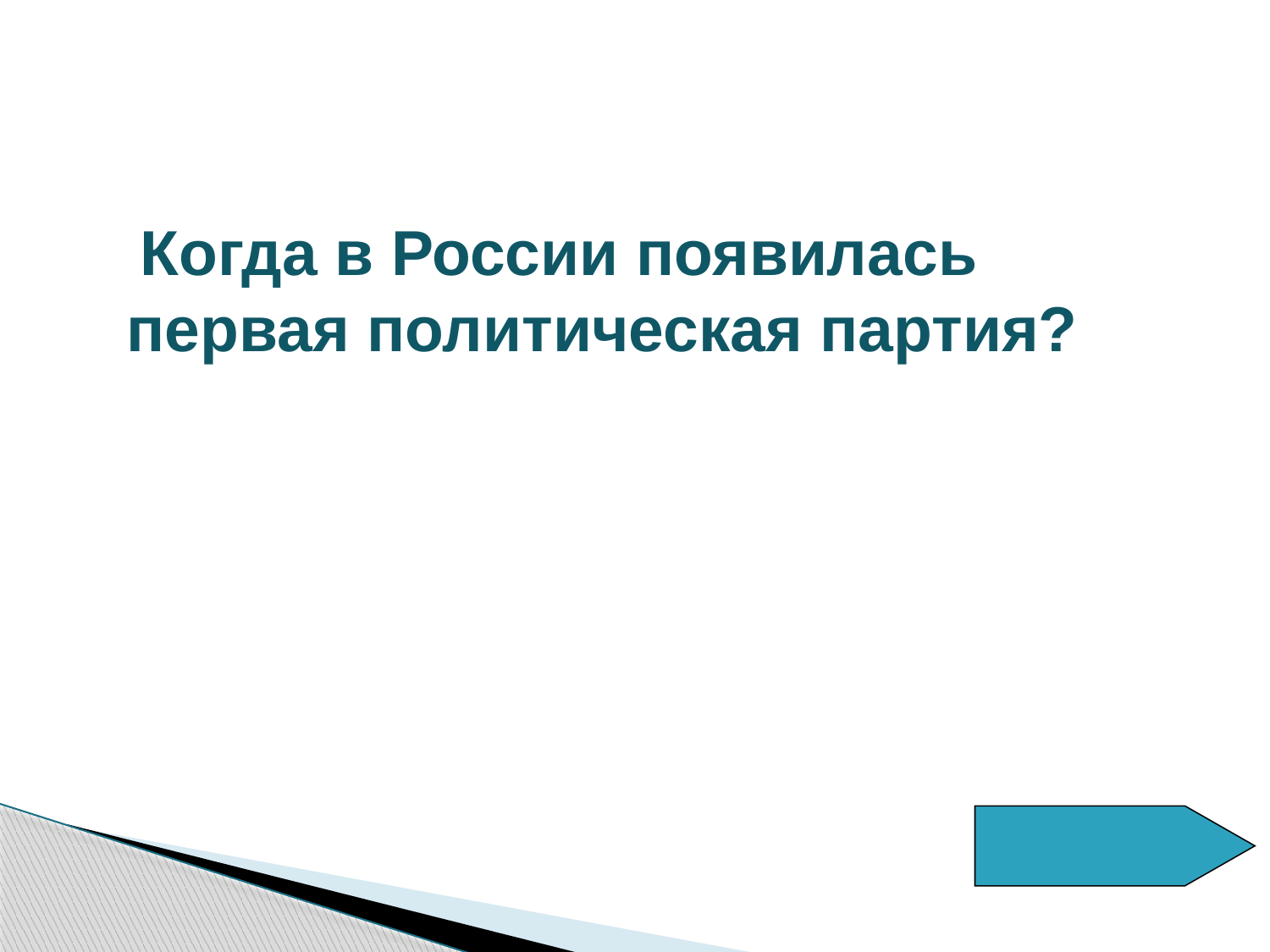

Когда в России появилась первая политическая партия?